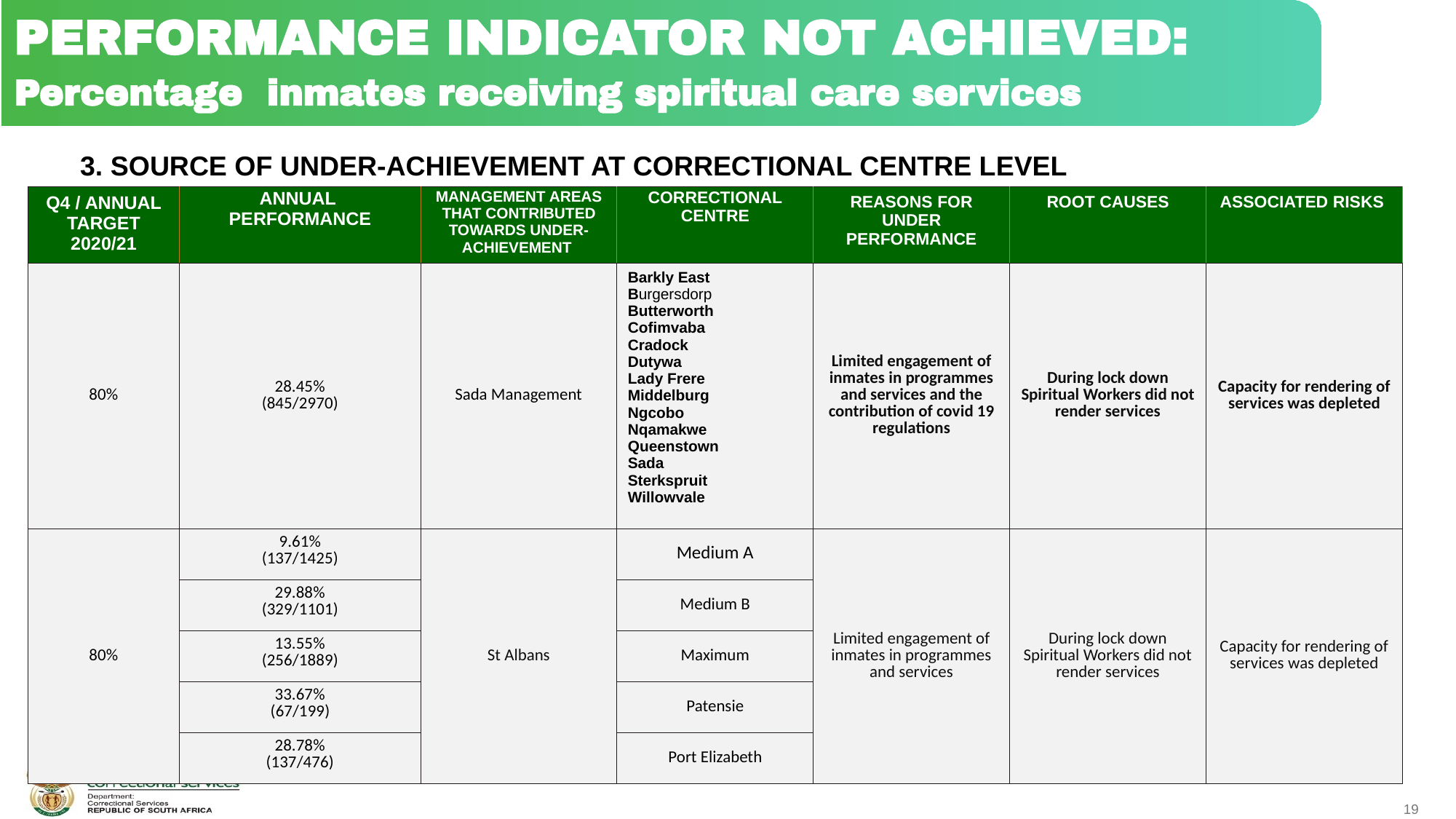

PERFORMANCE INDICATOR NOT ACHIEVED:
Percentage  inmates receiving spiritual care services

     3. SOURCE OF UNDER-ACHIEVEMENT AT CORRECTIONAL CENTRE LEVEL
| Q4 / ANNUAL TARGET 2020/21 | ANNUAL PERFORMANCE | MANAGEMENT AREAS THAT CONTRIBUTED TOWARDS UNDER-ACHIEVEMENT | CORRECTIONAL CENTRE | REASONS FOR UNDER PERFORMANCE | ROOT CAUSES | ASSOCIATED RISKS |
| --- | --- | --- | --- | --- | --- | --- |
| 80% | 28.45% (845/2970) | Sada Management | Barkly East Burgersdorp Butterworth Cofimvaba Cradock Dutywa Lady Frere Middelburg Ngcobo Nqamakwe Queenstown Sada Sterkspruit Willowvale | Limited engagement of inmates in programmes and services and the contribution of covid 19 regulations | During lock down Spiritual Workers did not render services | Capacity for rendering of services was depleted |
| 80% | 9.61% (137/1425) | St Albans | Medium A | Limited engagement of inmates in programmes and services | During lock down Spiritual Workers did not render services | Capacity for rendering of services was depleted |
|  | 29.88% (329/1101) |  | Medium B |  |  |  |
|  | 13.55% (256/1889) |  | Maximum |  |  |  |
|  | 33.67% (67/199) |  | Patensie |  |  |  |
|  | 28.78% (137/476) |  | Port Elizabeth |  |  |  |